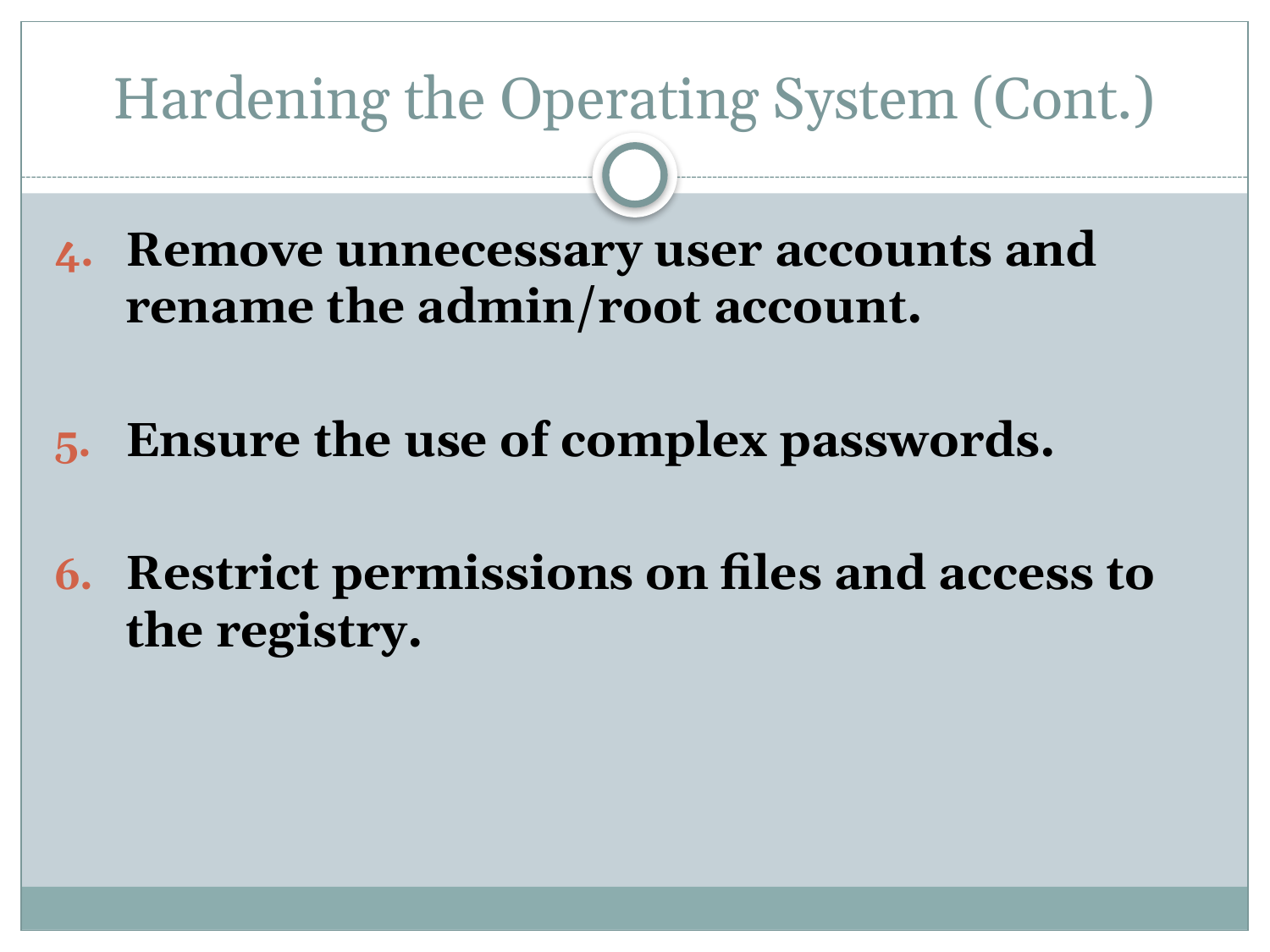

# Hardening the Operating System (Cont.)
Remove unnecessary user accounts and rename the admin/root account.

Ensure the use of complex passwords.

Restrict permissions on files and access to the registry.